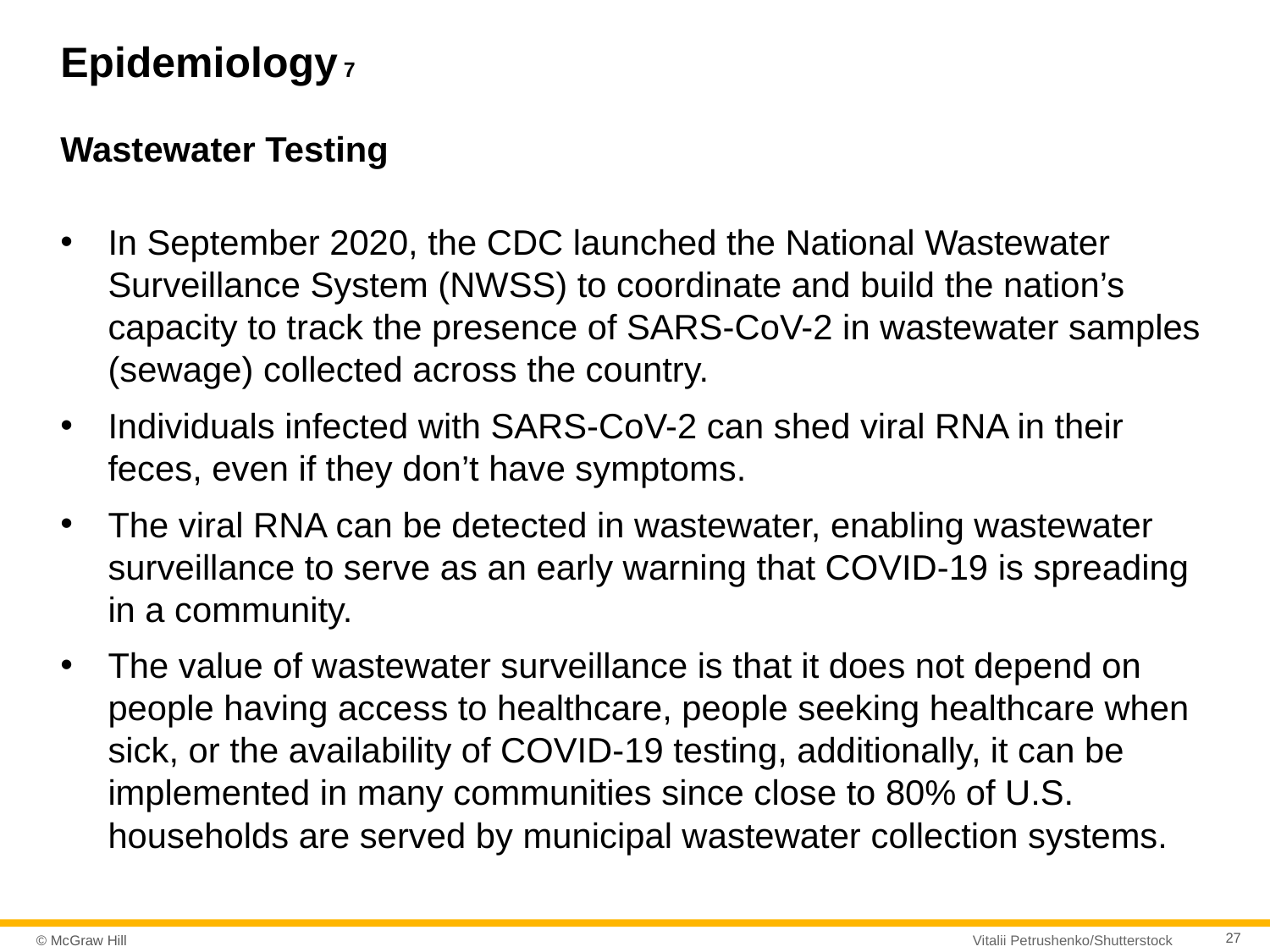

# Epidemiology 7
Wastewater Testing

In September 2020, the CDC launched the National Wastewater Surveillance System (NWSS) to coordinate and build the nation’s capacity to track the presence of SARS-CoV-2 in wastewater samples (sewage) collected across the country.
Individuals infected with SARS-CoV-2 can shed viral RNA in their feces, even if they don’t have symptoms.
The viral RNA can be detected in wastewater, enabling wastewater surveillance to serve as an early warning that COVID-19 is spreading in a community.
The value of wastewater surveillance is that it does not depend on people having access to healthcare, people seeking healthcare when sick, or the availability of COVID-19 testing, additionally, it can be implemented in many communities since close to 80% of U.S. households are served by municipal wastewater collection systems.

Vitalii Petrushenko/Shutterstock